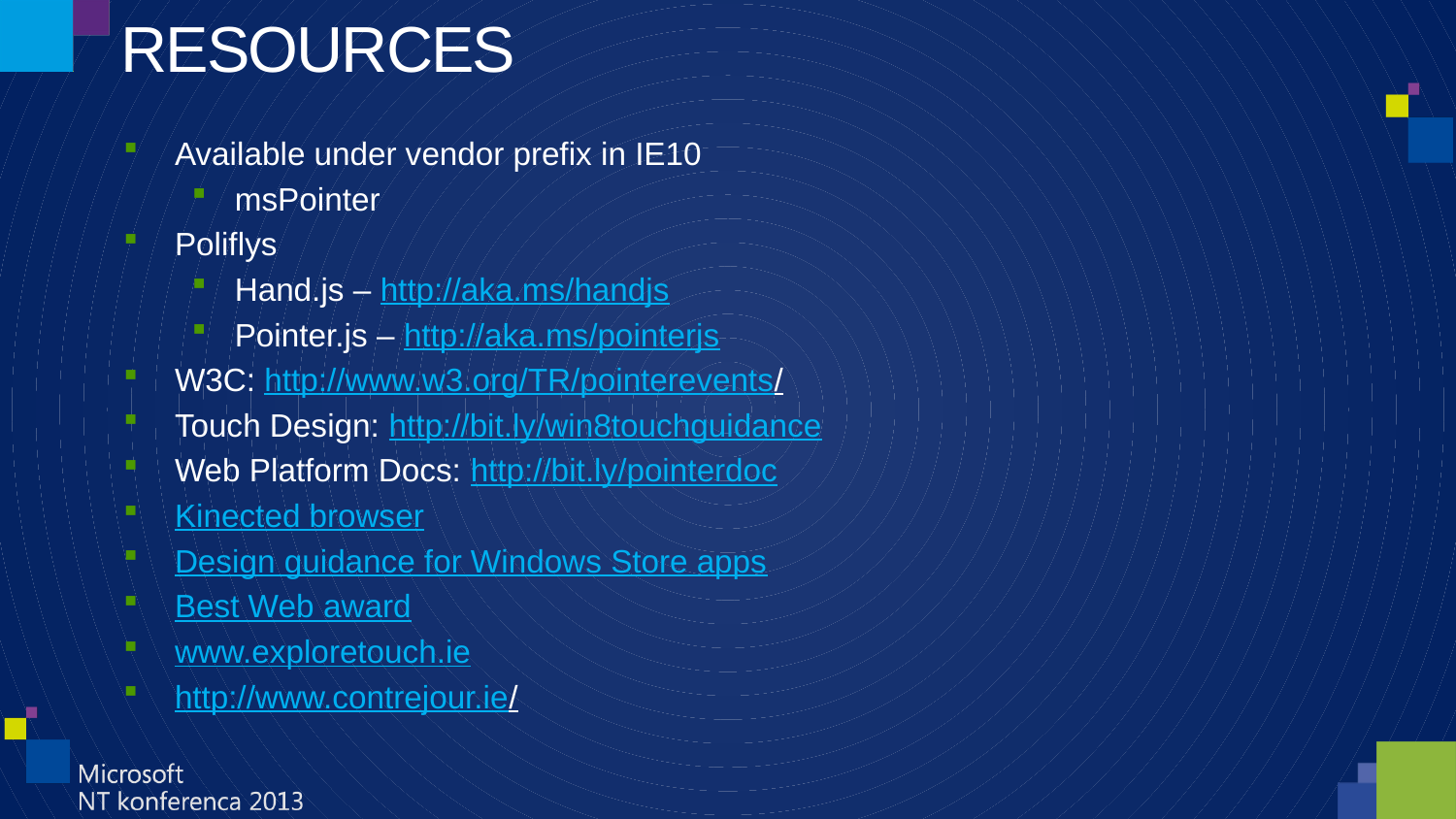

# RESOURCES
Available under vendor prefix in IE10
msPointer
Poliflys
Hand.js – http://aka.ms/handjs
Pointer.js – http://aka.ms/pointerjs
W3C: http://www.w3.org/TR/pointerevents/
Touch Design: http://bit.ly/win8touchguidance
Web Platform Docs: http://bit.ly/pointerdoc
Kinected browser
Design guidance for Windows Store apps
Best Web award
www.exploretouch.ie
http://www.contrejour.ie/